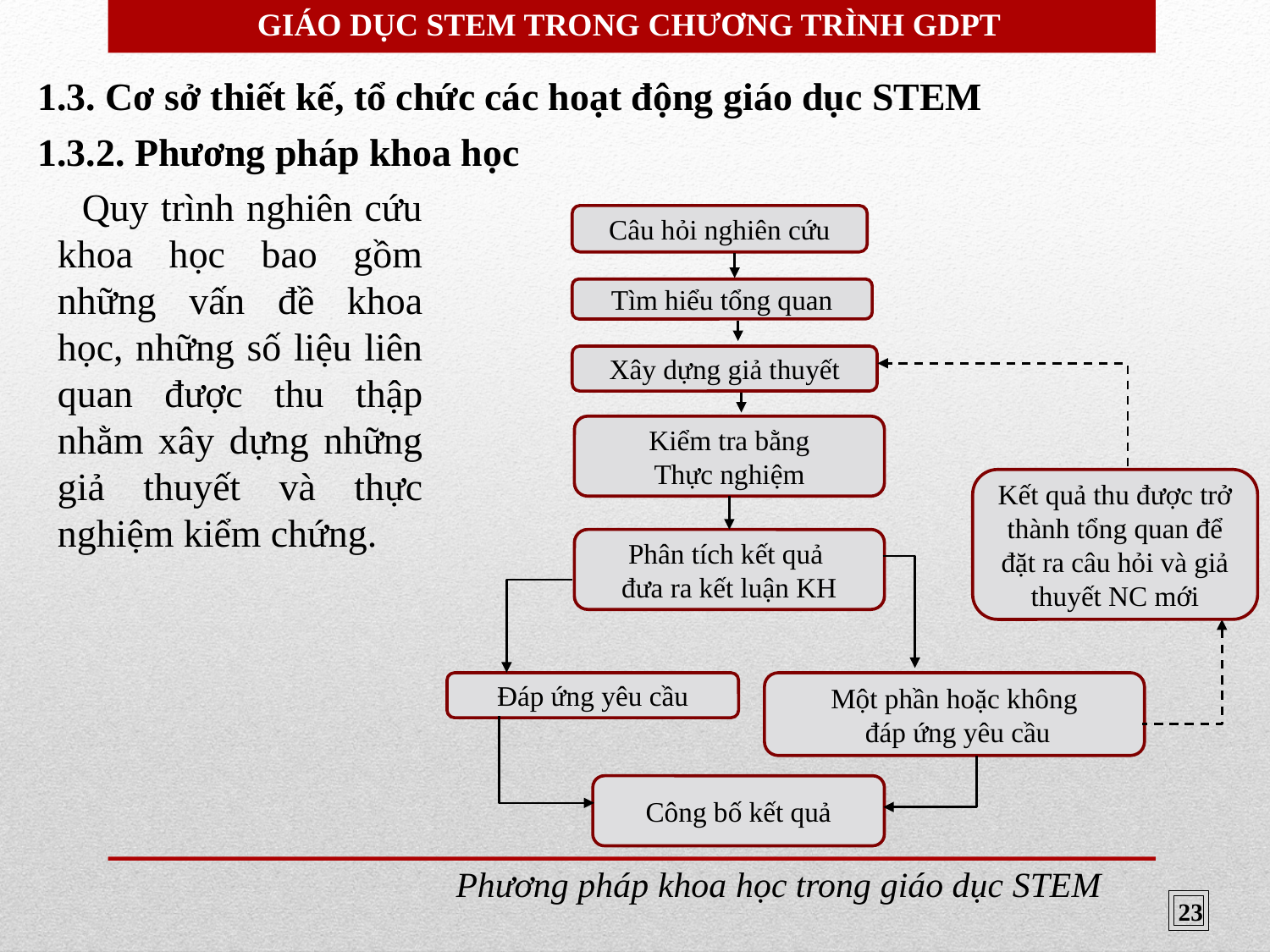

GIÁO DỤC STEM TRONG CHƯƠNG TRÌNH GDPT
1.3. Cơ sở thiết kế, tổ chức các hoạt động giáo dục STEM
1.3.2. Phương pháp khoa học

  Quy trình nghiên cứu khoa học bao gồm những vấn đề khoa học, những số liệu liên quan được thu thập nhằm xây dựng những giả thuyết và thực nghiệm kiểm chứng.

Câu hỏi nghiên cứu
Tìm hiểu tổng quan
Xây dựng giả thuyết

Kiểm tra bằng
Thực nghiệm
Kết quả thu được trở thành tổng quan để đặt ra câu hỏi và giả thuyết NC mới
Phân tích kết quả
đưa ra kết luận KH

Đáp ứng yêu cầu
Một phần hoặc không
 đáp ứng yêu cầu

Công bố kết quả
Phương pháp khoa học trong giáo dục STEM
23